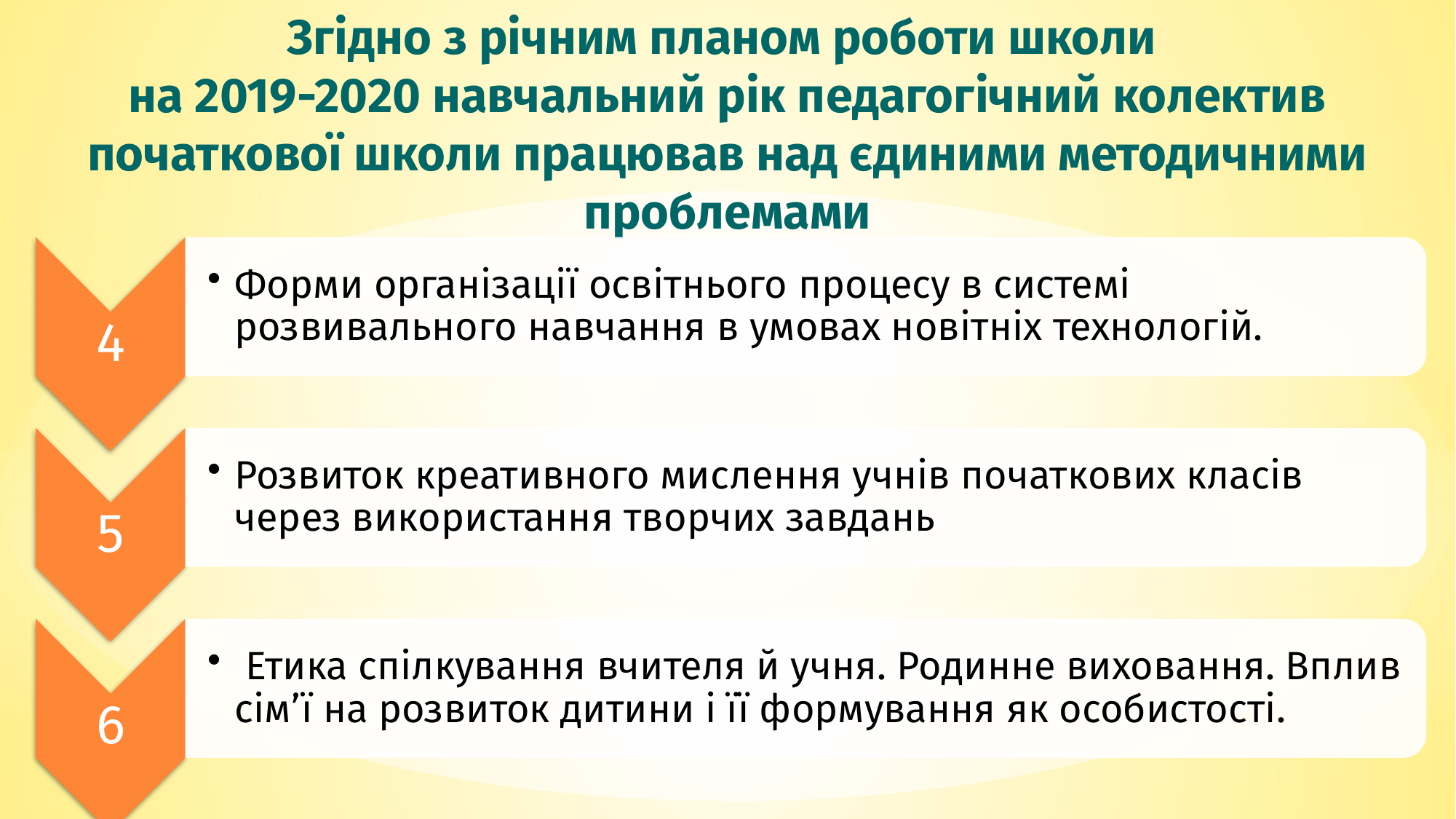

# Згідно з річним планом роботи школи на 2019-2020 навчальний рік педагогічний колектив початкової школи працював над єдиними методичними проблемами
4
Форми організації освітнього процесу в системі розвивального навчання в умовах новітніх технологій.
5
Розвиток креативного мислення учнів початкових класів через використання творчих завдань
6
 Етика спілкування вчителя й учня. Родинне виховання. Вплив сім’ї на розвиток дитини і її формування як особистості.